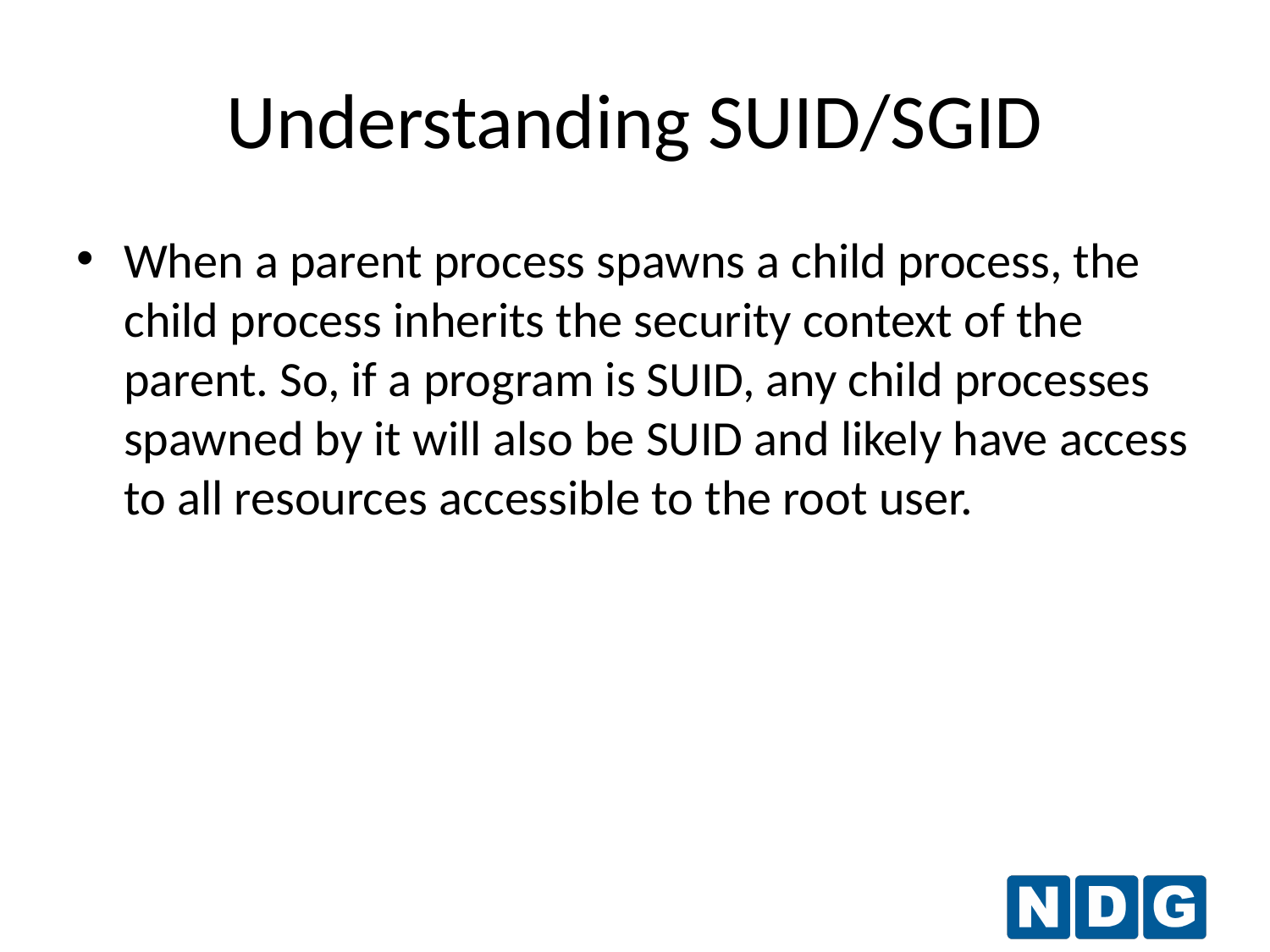

# Understanding SUID/SGID
When a parent process spawns a child process, the child process inherits the security context of the parent. So, if a program is SUID, any child processes spawned by it will also be SUID and likely have access to all resources accessible to the root user.